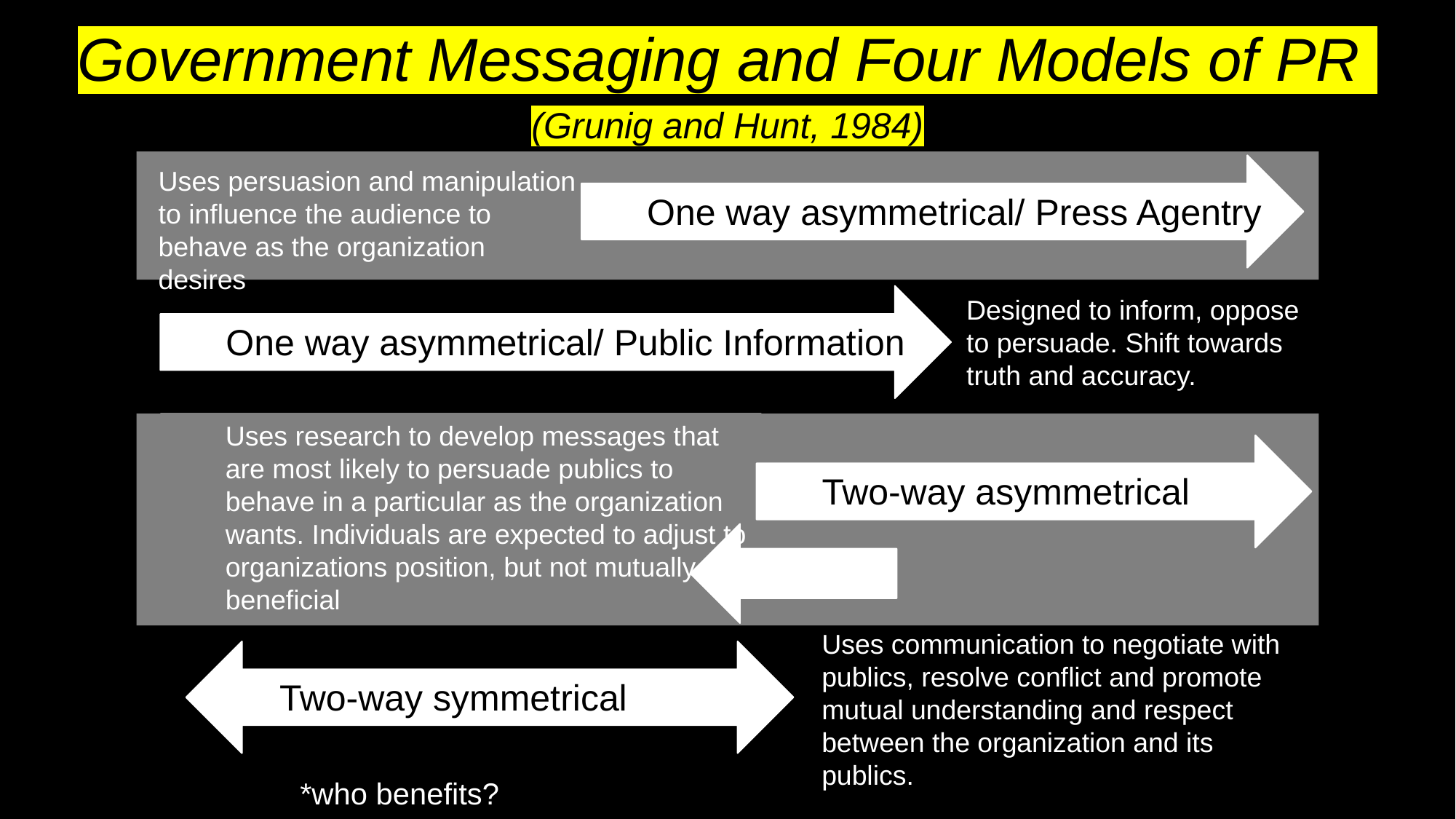

Government Messaging and Four Models of PR
(Grunig and Hunt, 1984)
# Government Messaging and Four Model of PR (Grunig and Hunt, 1984)

One way asymmetrical/ Press Agentry
Uses persuasion and manipulation to influence the audience to behave as the organization desires
One way asymmetrical/ Public Information
Designed to inform, oppose to persuade. Shift towards truth and accuracy.
Uses research to develop messages that are most likely to persuade publics to behave in a particular as the organization wants. Individuals are expected to adjust to organizations position, but not mutually beneficial

Two-way asymmetrical

Uses communication to negotiate with publics, resolve conflict and promote mutual understanding and respect between the organization and its publics.
Two-way symmetrical
*who benefits?